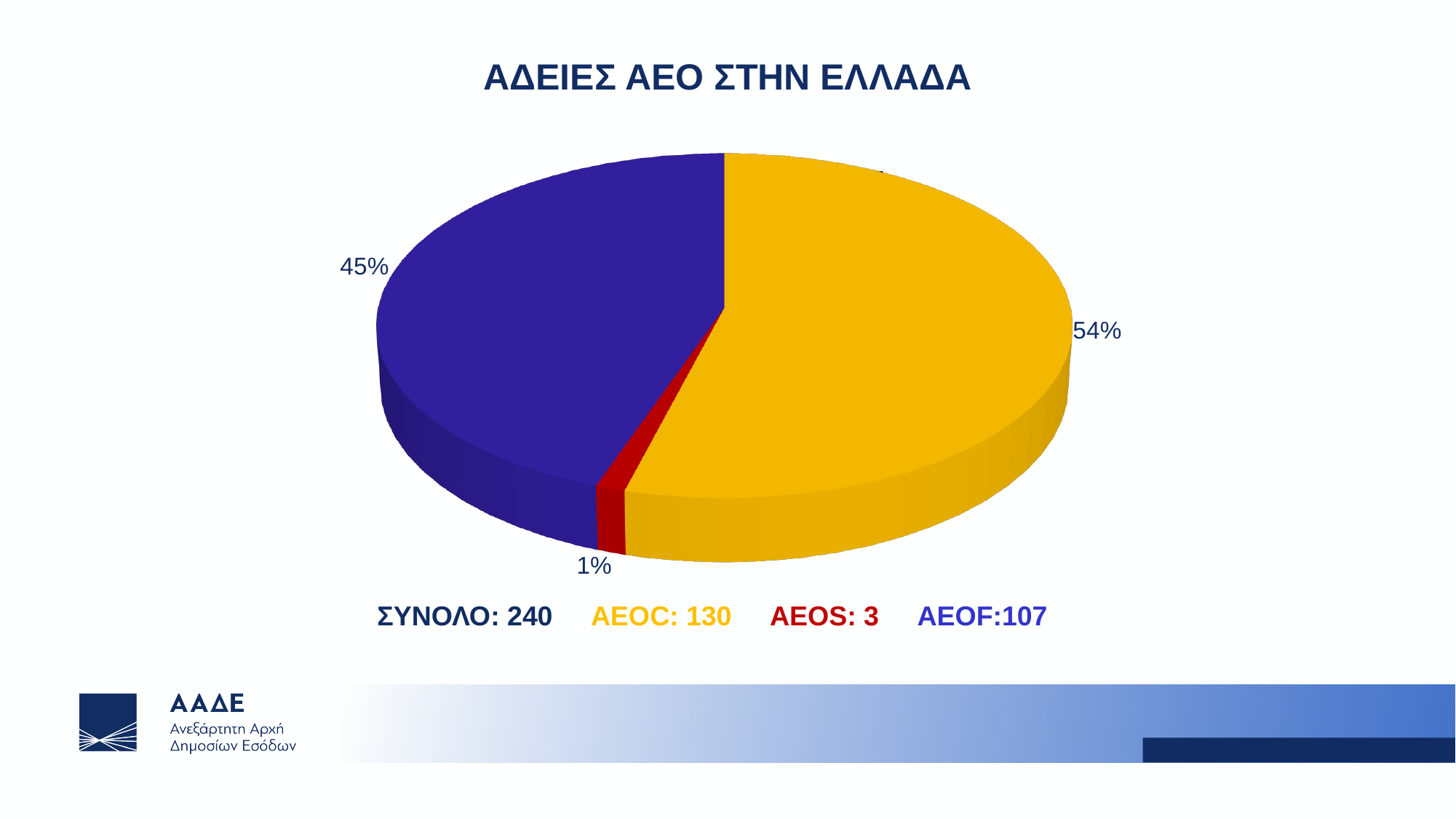

# ΑΔΕΙΕΣ ΑΕΟ ΣΤΗΝ ΕΛΛΑΔΑ

[unsupported chart]

[unsupported chart]

ΣΥΝΟΛΟ: 240     AEOC: 130     AEOS: 3     AEOF:107